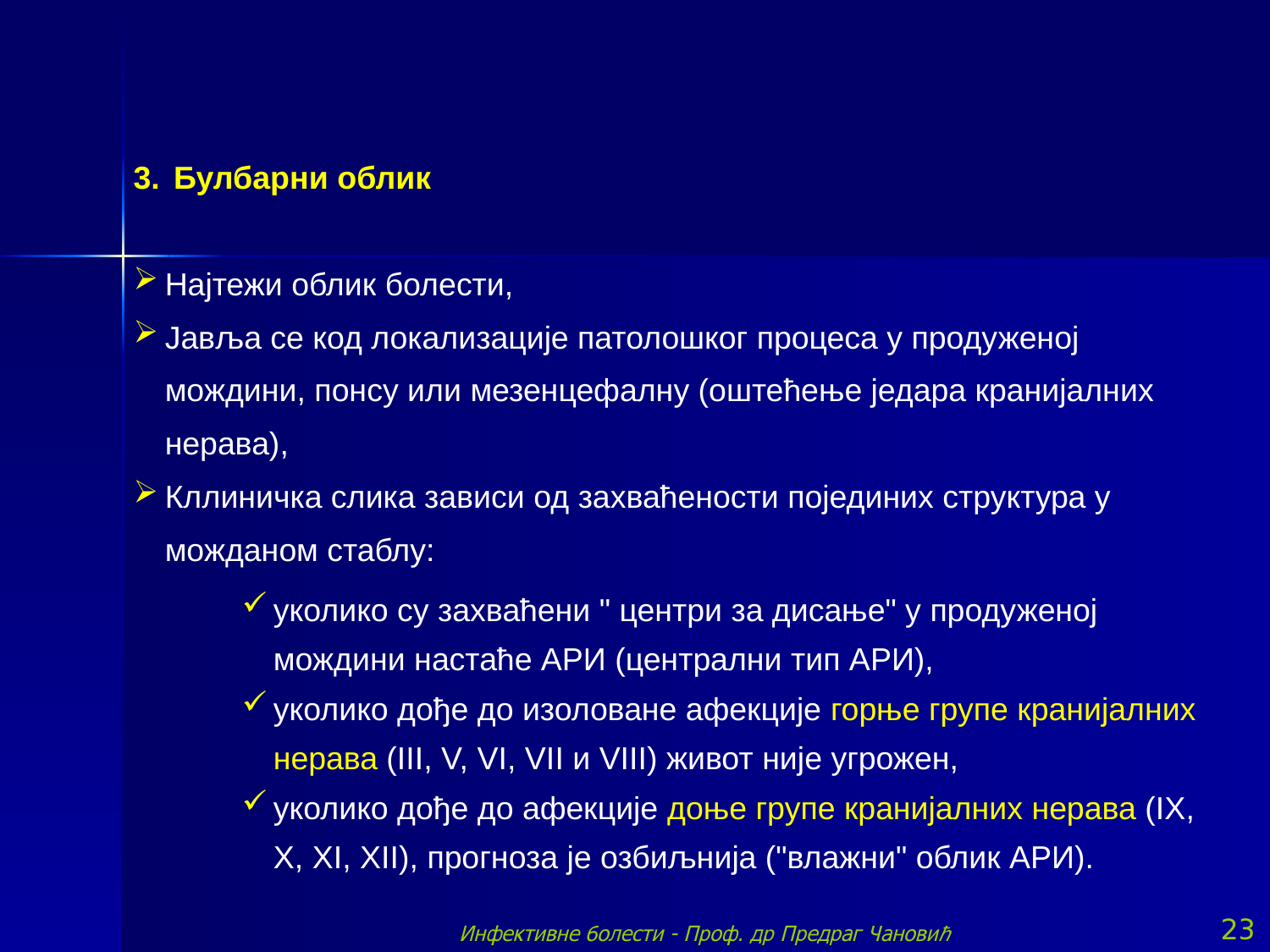

Булбарни облик

Најтежи облик болести,
Јавља се код локализације патолошког процеса у продуженој мождини, понсу или мезенцефалну (оштећење једара кранијалних нерава),
Кллиничка слика зависи од захваћености појединих структура у можданом стаблу:
уколико су захваћени " центри за дисање" у продуженој мождини настаће АРИ (централни тип АРИ),
уколико дође до изоловане афекције горње групе кранијалних нерава (III, V, VI, VII и VIII) живот није угрожен,
уколико дође до афекције доње групе кранијалних нерава (IX, X, XI, XII), прогноза је озбиљнија ("влажни" облик АРИ).
Инфективне болести - Проф. др Предраг Чановић
23